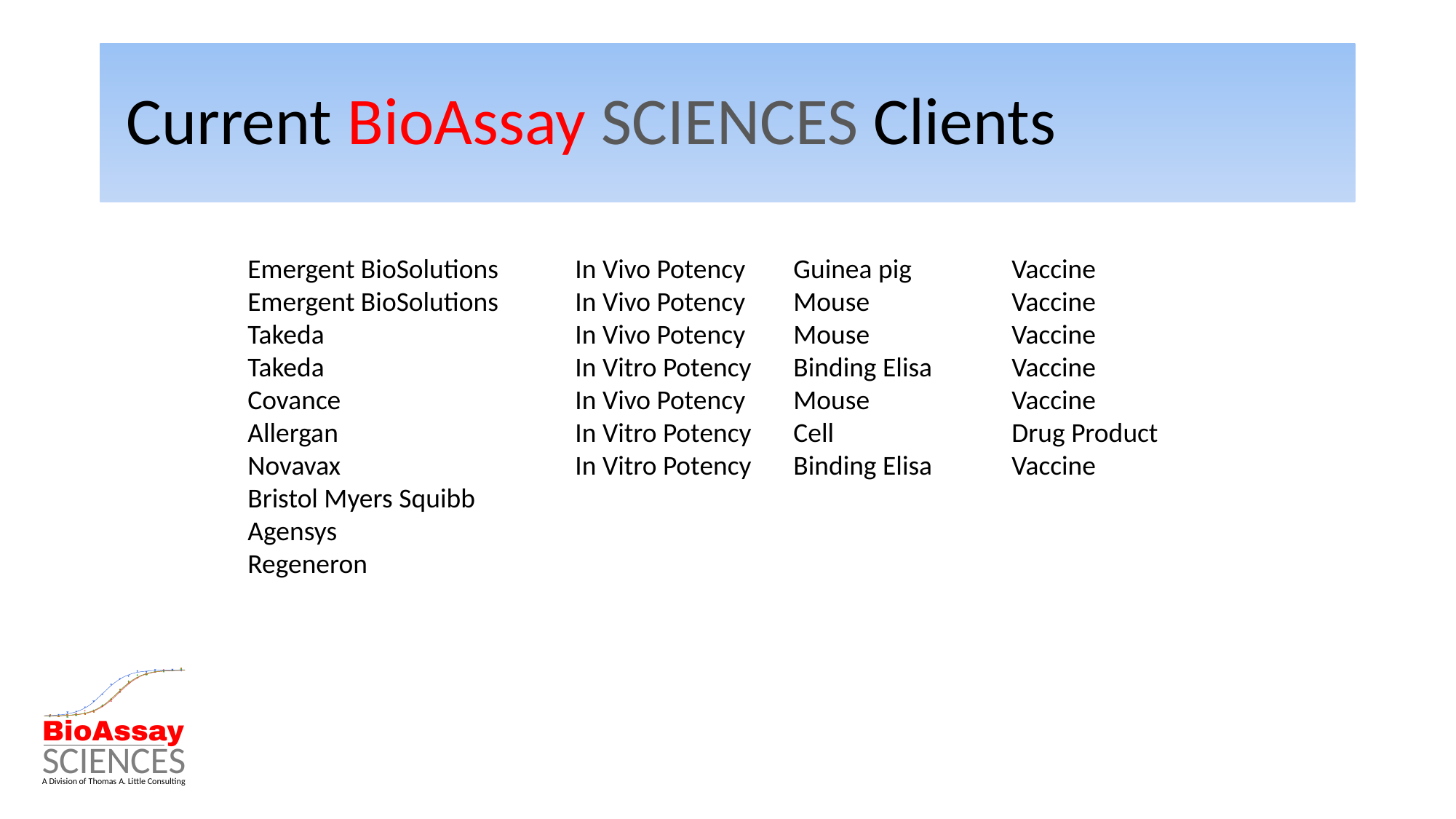

# Current BioAssay SCIENCES Clients
Emergent BioSolutions	In Vivo Potency	Guinea pig	Vaccine
Emergent BioSolutions	In Vivo Potency	Mouse		Vaccine
Takeda			In Vivo Potency	Mouse		Vaccine
Takeda			In Vitro Potency	Binding Elisa	Vaccine
Covance			In Vivo Potency 	Mouse		Vaccine
Allergan			In Vitro Potency	Cell 		Drug Product
Novavax			In Vitro Potency 	Binding Elisa	Vaccine
Bristol Myers Squibb
Agensys
Regeneron